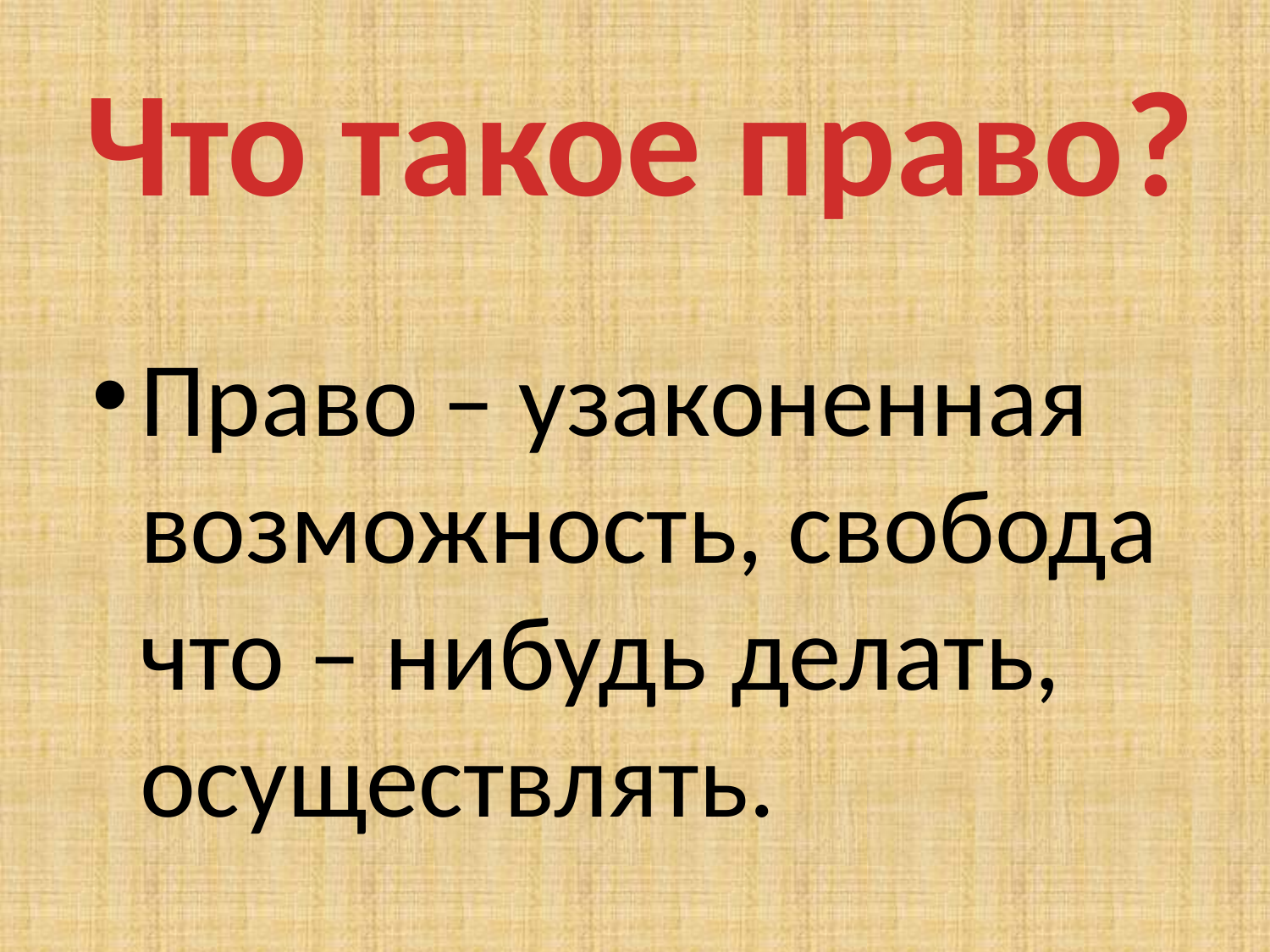

#
Что такое право?
Право – узаконенная возможность, свобода что – нибудь делать, осуществлять.